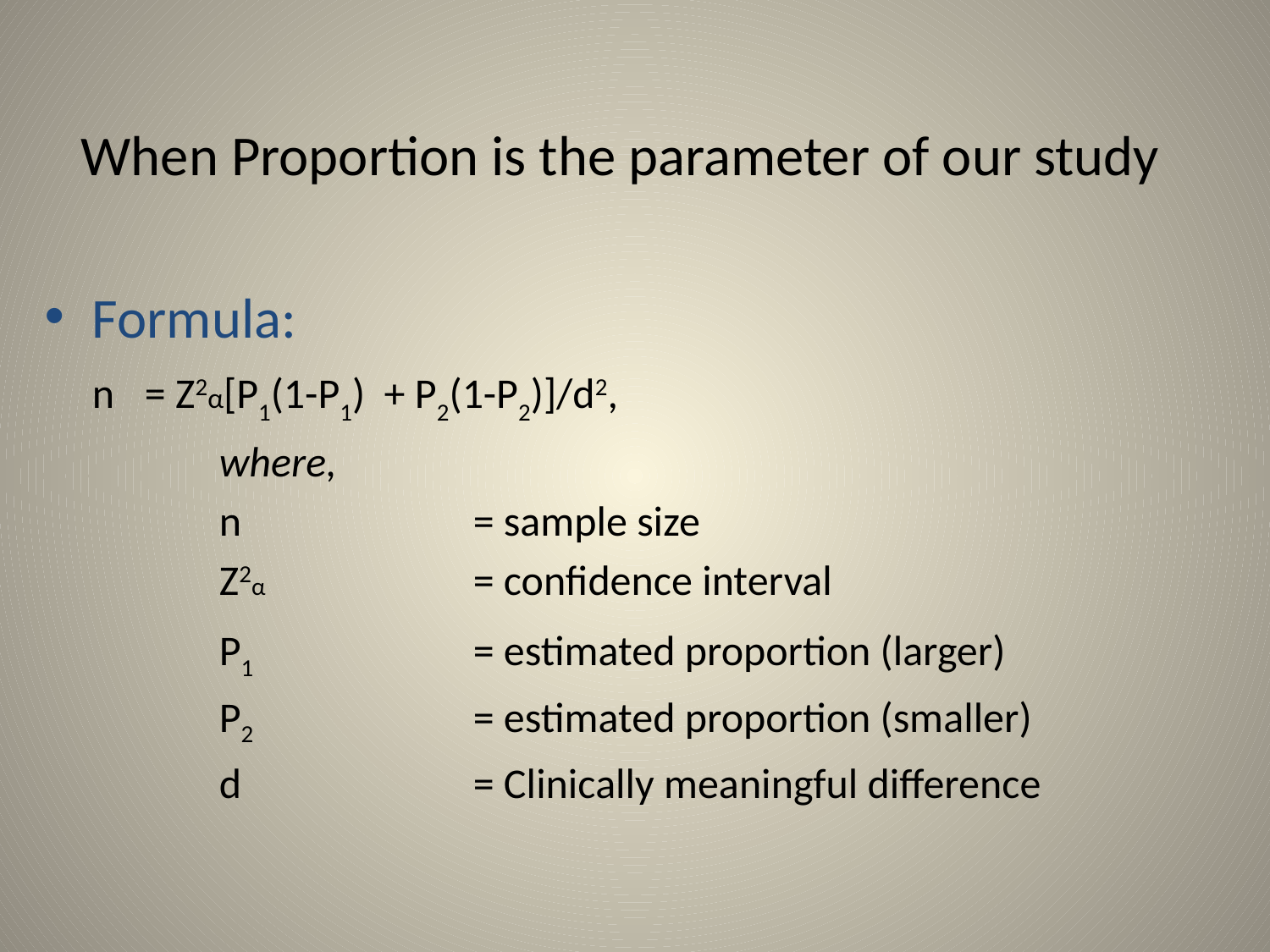

# When Proportion is the parameter of our study
Formula:
	n   = Z2α[P1(1-P1)  + P2(1-P2)]/d2,
		where,
		n 		= sample size
		Z2α		= confidence interval
		P1		= estimated proportion (larger)
		P2		= estimated proportion (smaller)
		d		= Clinically meaningful difference